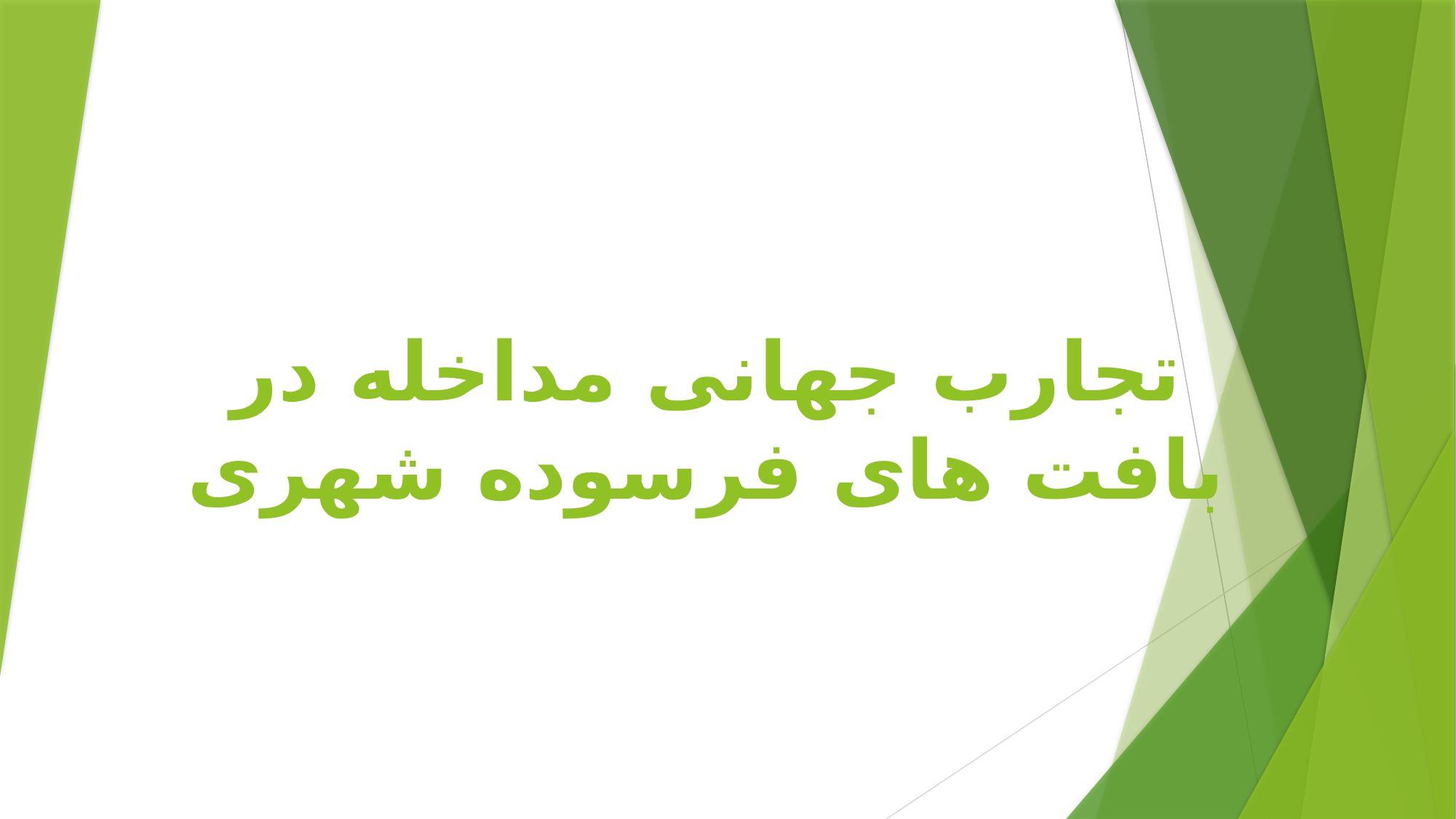

# تجارب جهانی مداخله در بافت های فرسوده شهری